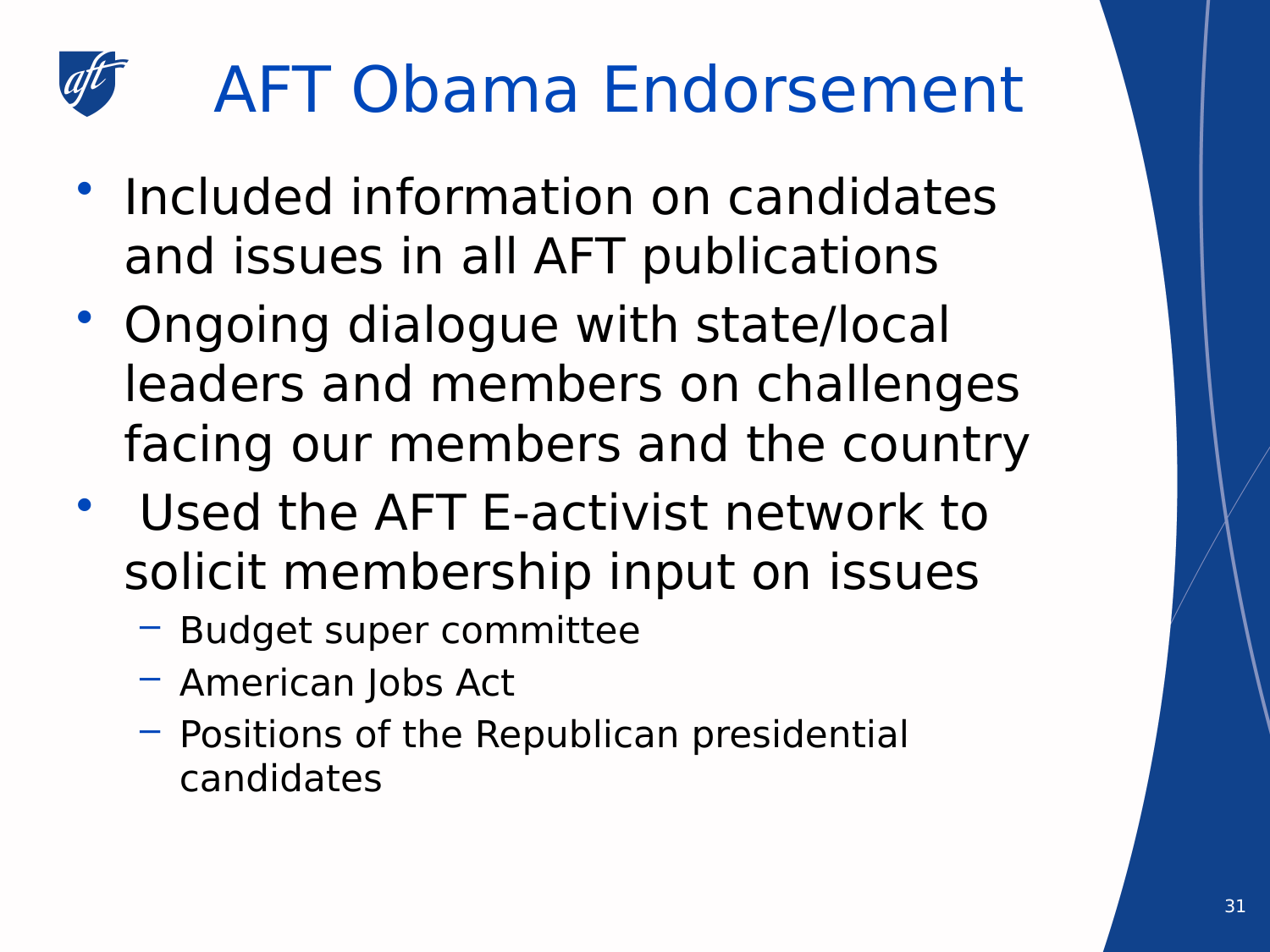

# AFT Obama Endorsement
Included information on candidates and issues in all AFT publications
Ongoing dialogue with state/local leaders and members on challenges facing our members and the country
 Used the AFT E-activist network to solicit membership input on issues
Budget super committee
American Jobs Act
Positions of the Republican presidential candidates

31